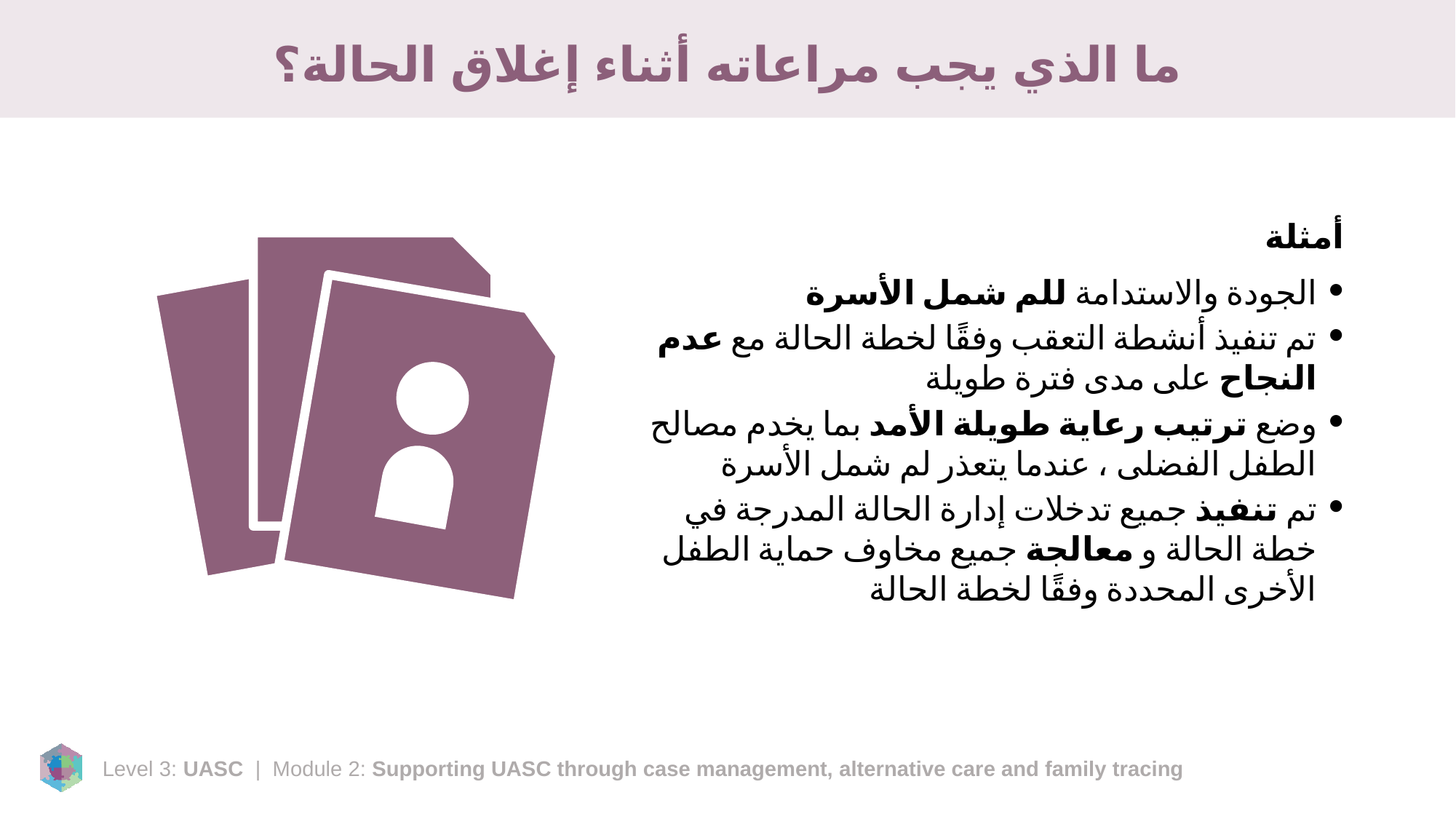

# ما الذي يجب مراعاته أثناء إغلاق الحالة؟
أمثلة
الجودة والاستدامة للم شمل الأسرة
تم تنفيذ أنشطة التعقب وفقًا لخطة الحالة مع عدم النجاح على مدى فترة طويلة
وضع ترتيب رعاية طويلة الأمد بما يخدم مصالح الطفل الفضلى ، عندما يتعذر لم شمل الأسرة
تم تنفيذ جميع تدخلات إدارة الحالة المدرجة في خطة الحالة و معالجة جميع مخاوف حماية الطفل الأخرى المحددة وفقًا لخطة الحالة